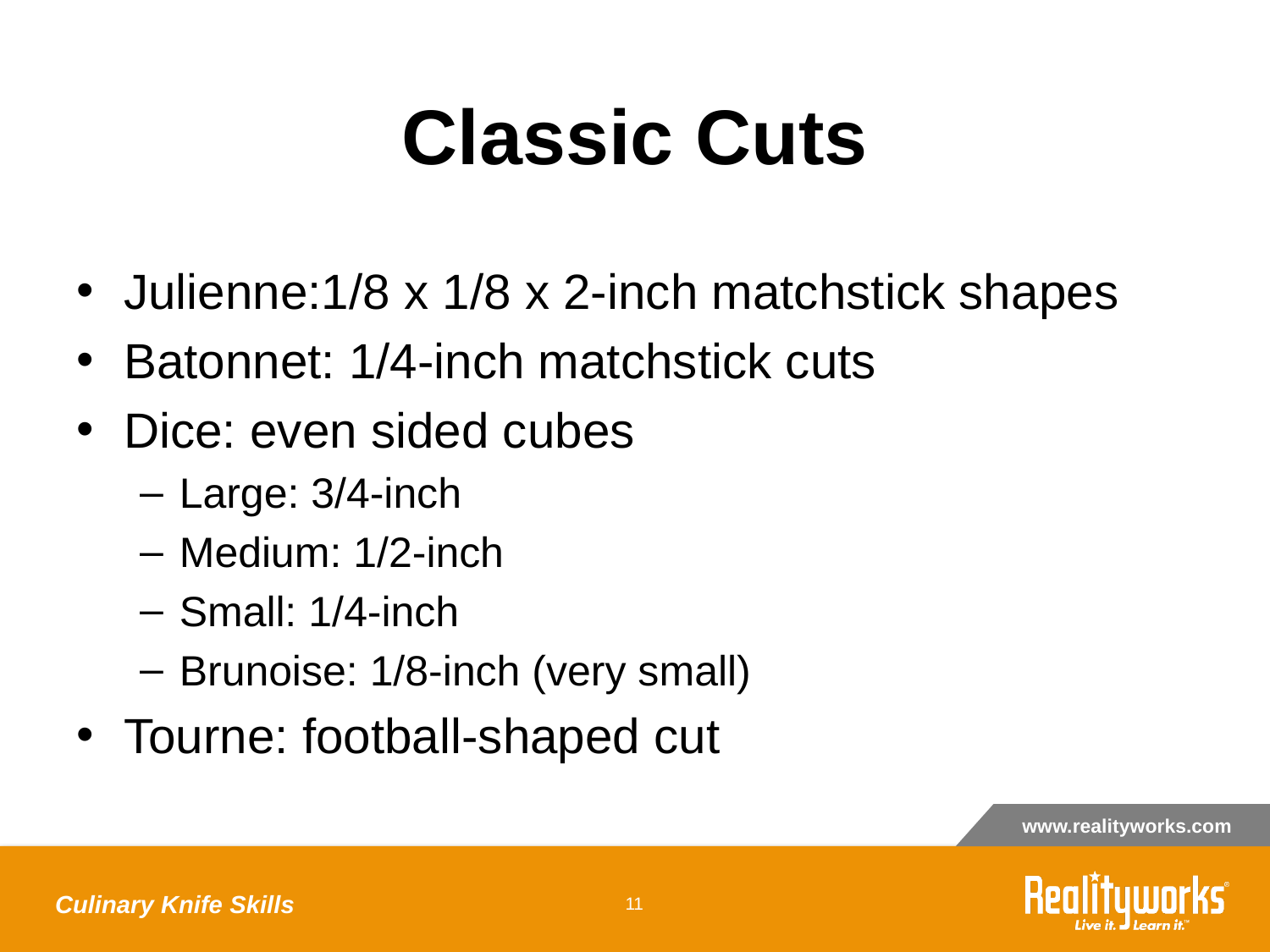

# Classic Cuts
Julienne:1/8 x 1/8 x 2-inch matchstick shapes
Batonnet: 1/4-inch matchstick cuts
Dice: even sided cubes
Large: 3/4-inch
Medium: 1/2-inch
Small: 1/4-inch
Brunoise: 1/8-inch (very small)
Tourne: football-shaped cut

Culinary Knife Skills
11